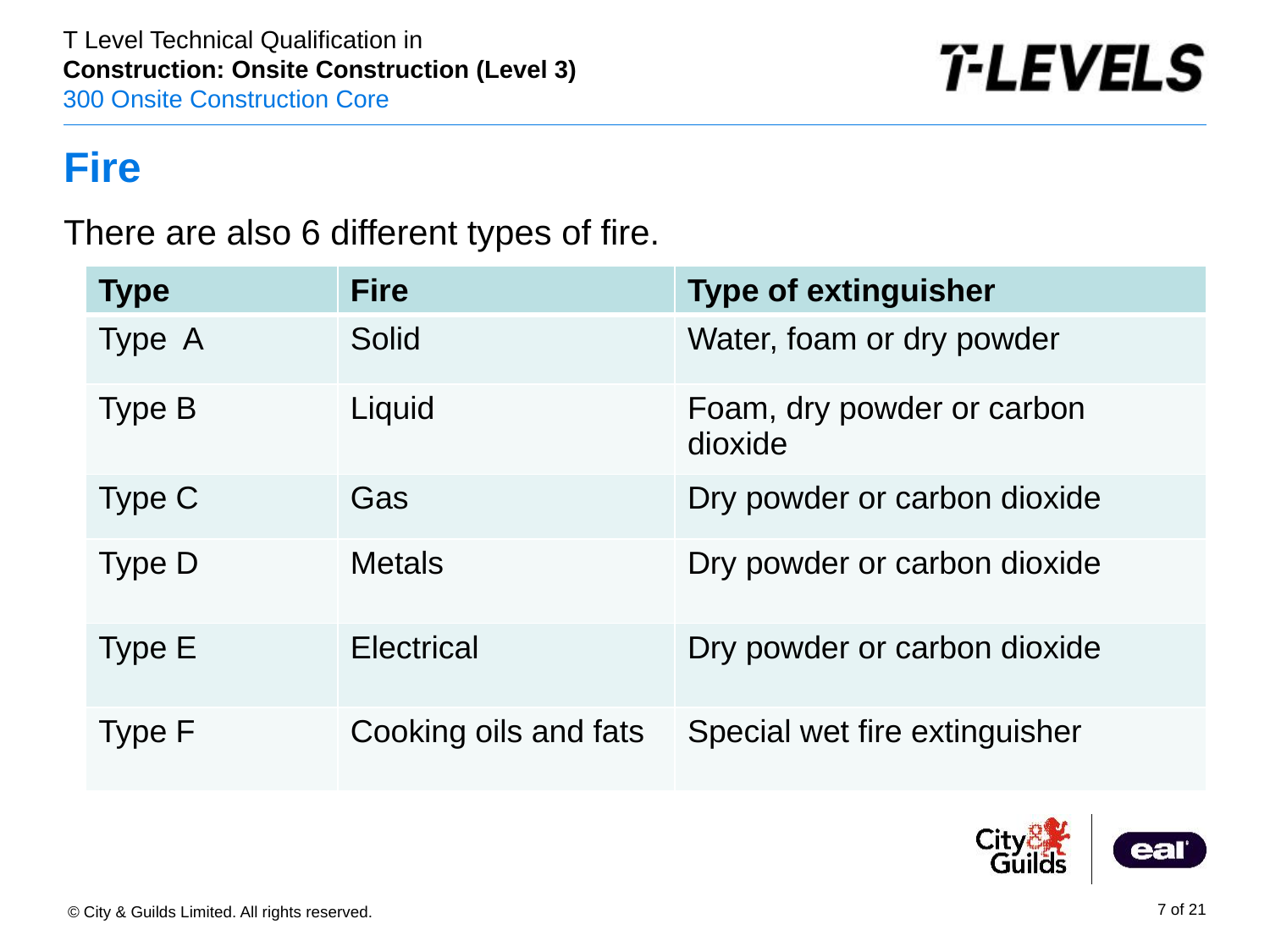

# Fire
There are also 6 different types of fire.

| Type | Fire | Type of extinguisher |
| --- | --- | --- |
| Type A | Solid | Water, foam or dry powder |
| Type B | Liquid | Foam, dry powder or carbon dioxide |
| Type C | Gas | Dry powder or carbon dioxide |
| Type D | Metals | Dry powder or carbon dioxide |
| Type E | Electrical | Dry powder or carbon dioxide |
| Type F | Cooking oils and fats | Special wet fire extinguisher |